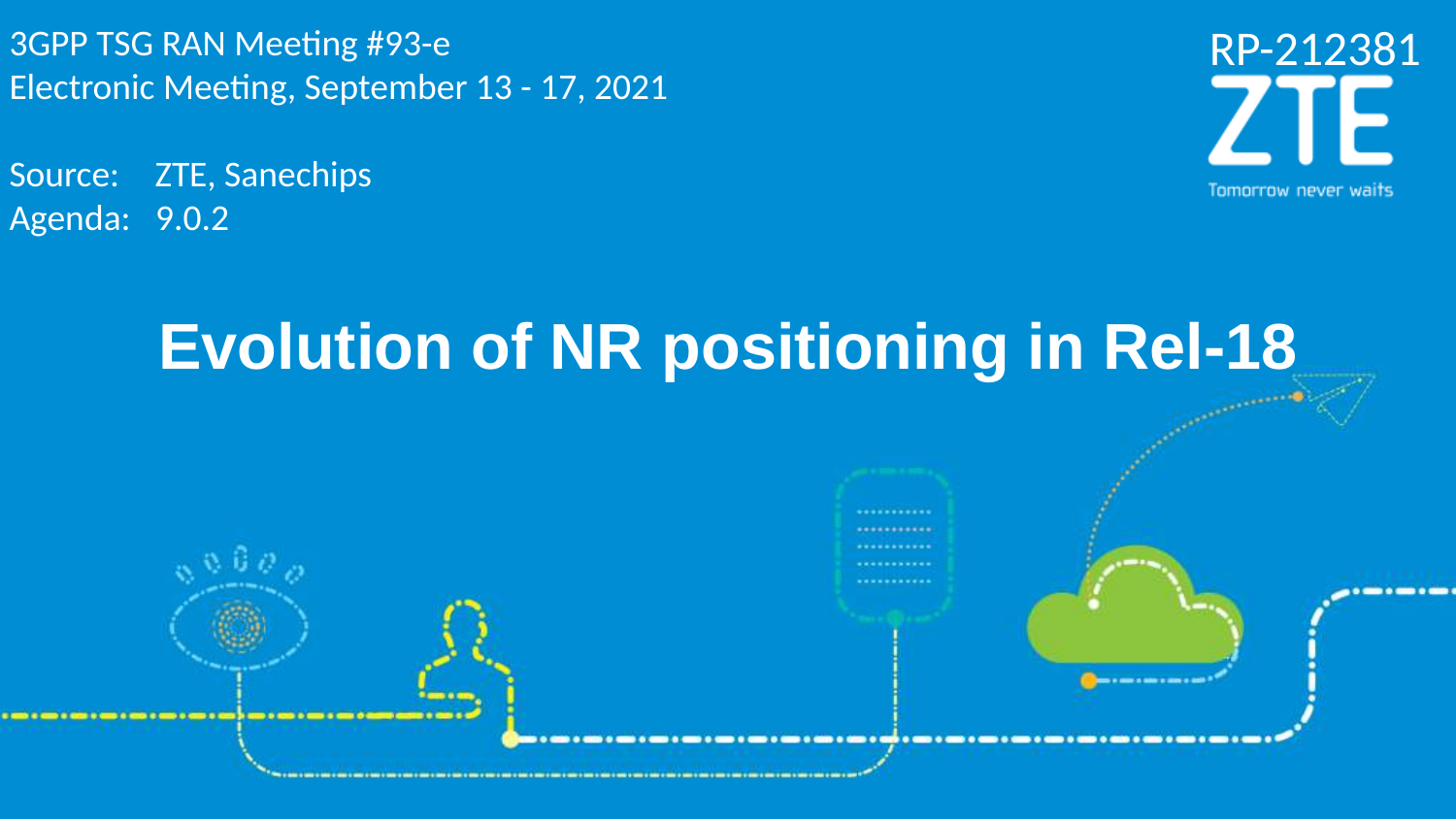

RP-212381
3GPP TSG RAN Meeting #93-e
Electronic Meeting, September 13 - 17, 2021

Source: 	ZTE, Sanechips
Agenda:   9.0.2

Evolution of NR positioning in Rel-18